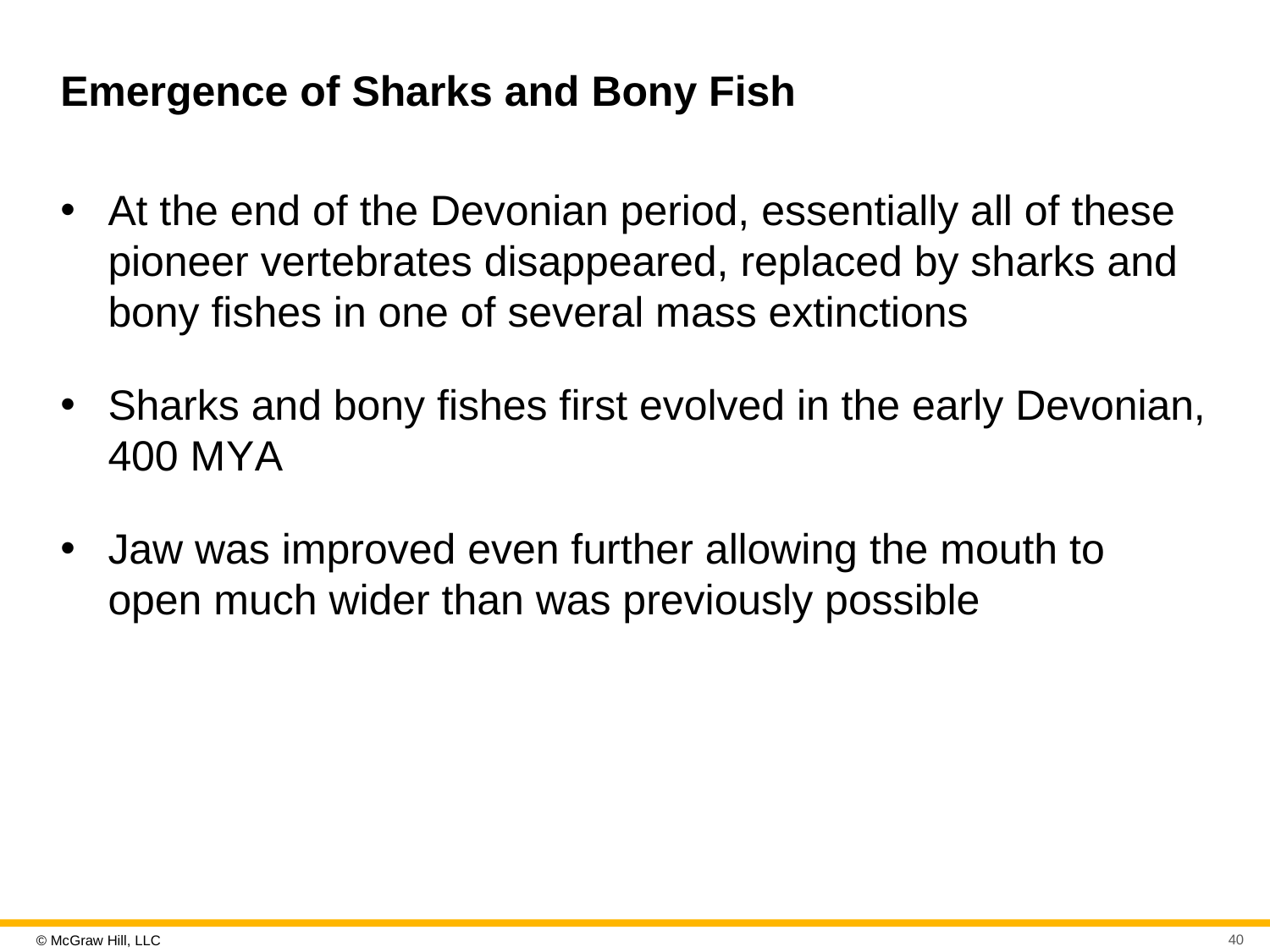

# Emergence of Sharks and Bony Fish
At the end of the Devonian period, essentially all of these pioneer vertebrates disappeared, replaced by sharks and bony fishes in one of several mass extinctions
Sharks and bony fishes first evolved in the early Devonian, 400 M Y A
Jaw was improved even further allowing the mouth to open much wider than was previously possible
40